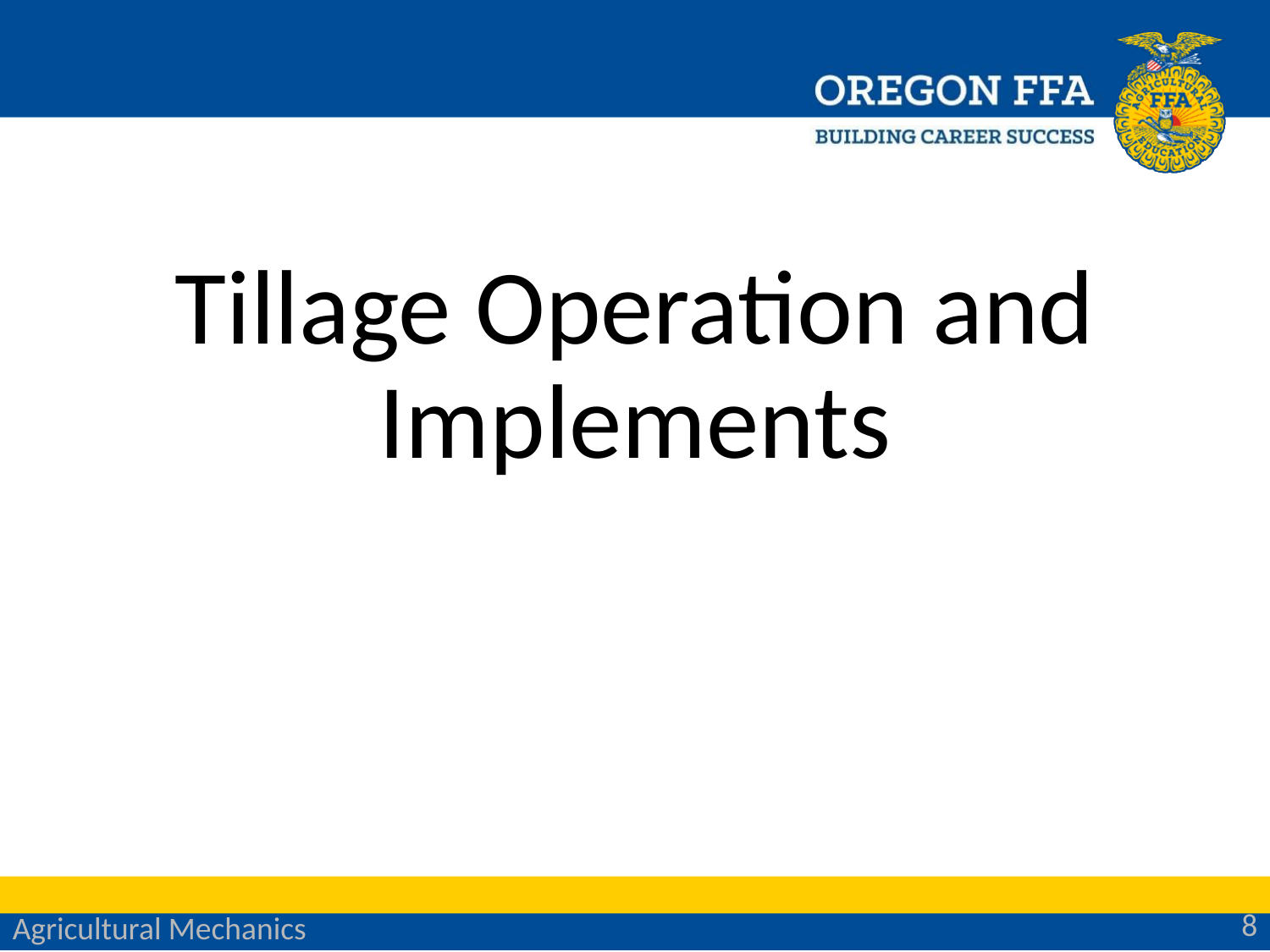

# Tillage Operation and Implements

8
Agricultural Mechanics